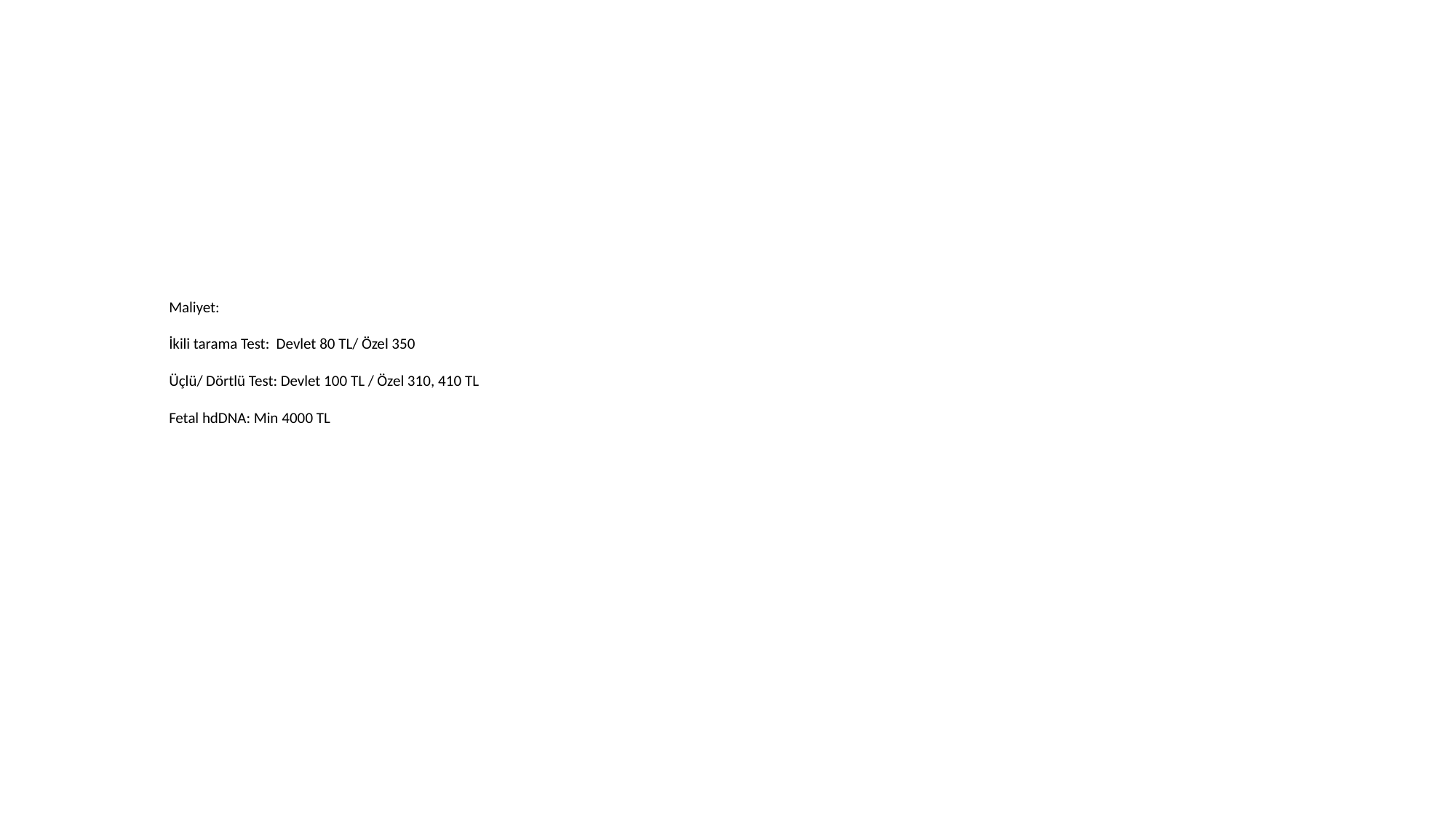

# Maliyet: İkili tarama Test:  Devlet 80 TL/ Özel 350 Üçlü/ Dörtlü Test: Devlet 100 TL / Özel 310, 410 TL Fetal hdDNA: Min 4000 TL